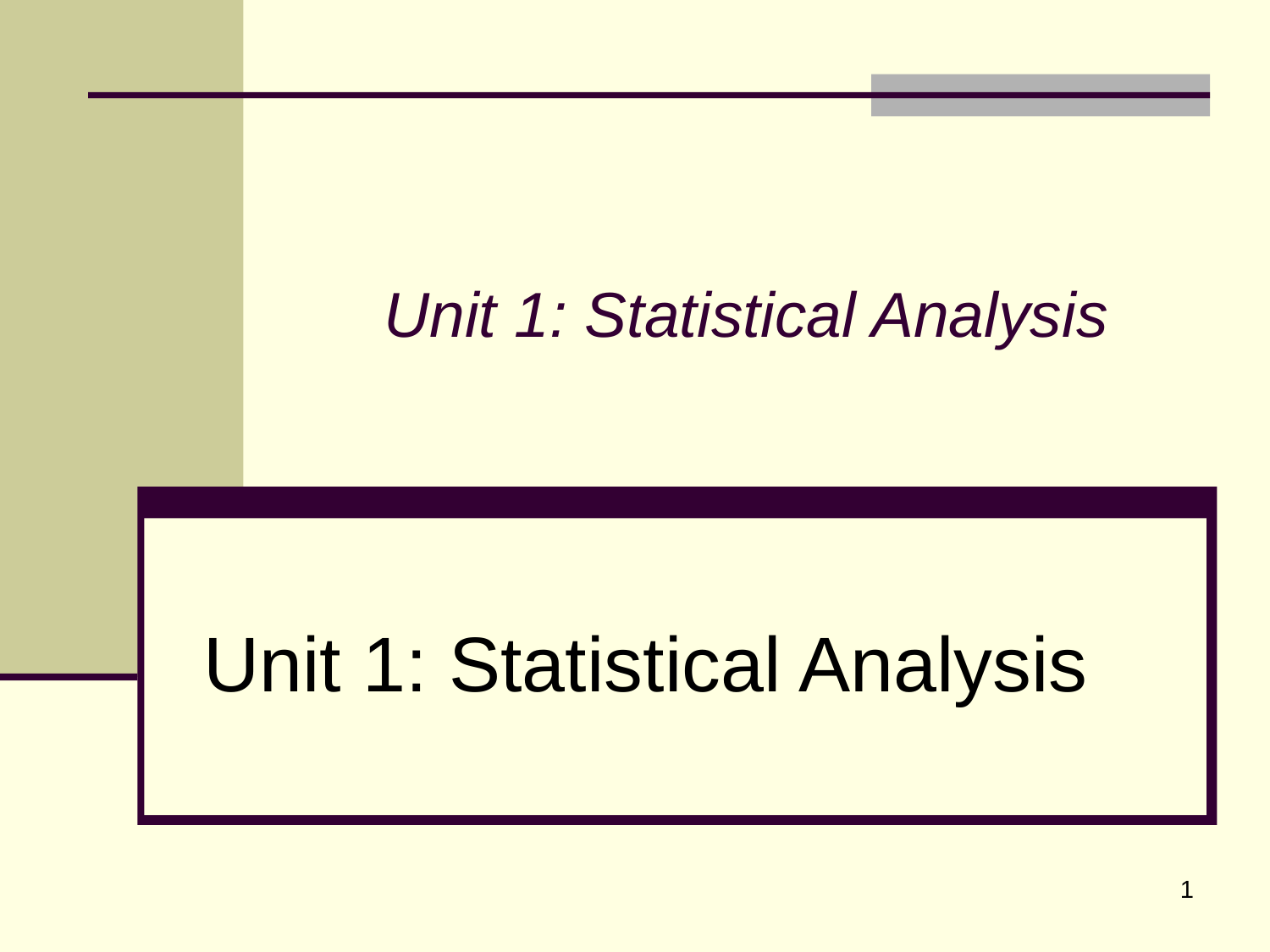

# Unit 1: Statistical Analysis
Unit 1: Statistical Analysis
1